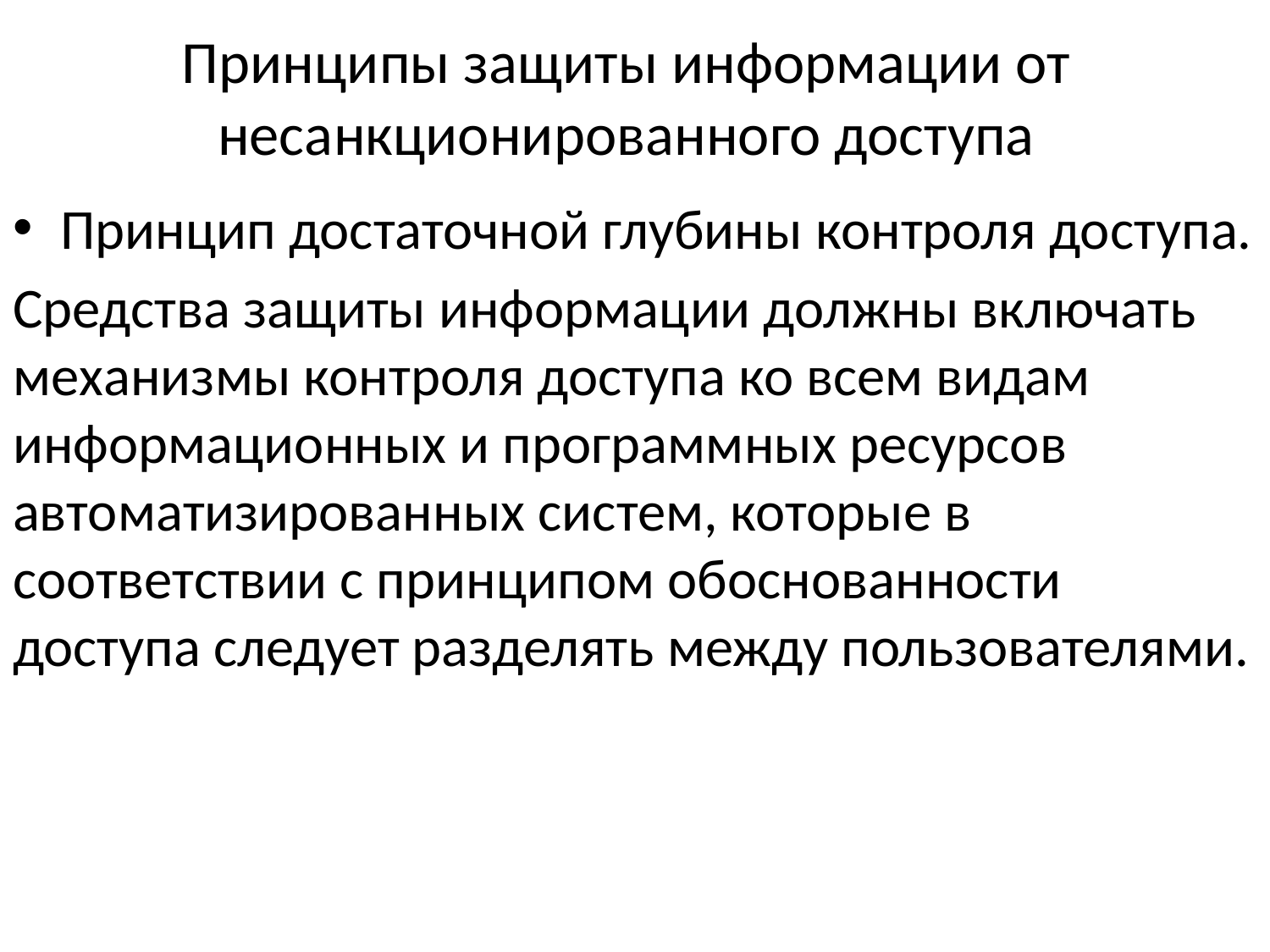

# Принципы защиты информации от несанкционированного доступа
Принцип достаточной глубины контроля доступа.
Средства защиты информации должны включать механизмы контроля доступа ко всем видам информационных и программных ресурсов автоматизированных систем, которые в соответствии с принципом обоснованности доступа следует разделять между пользователями.